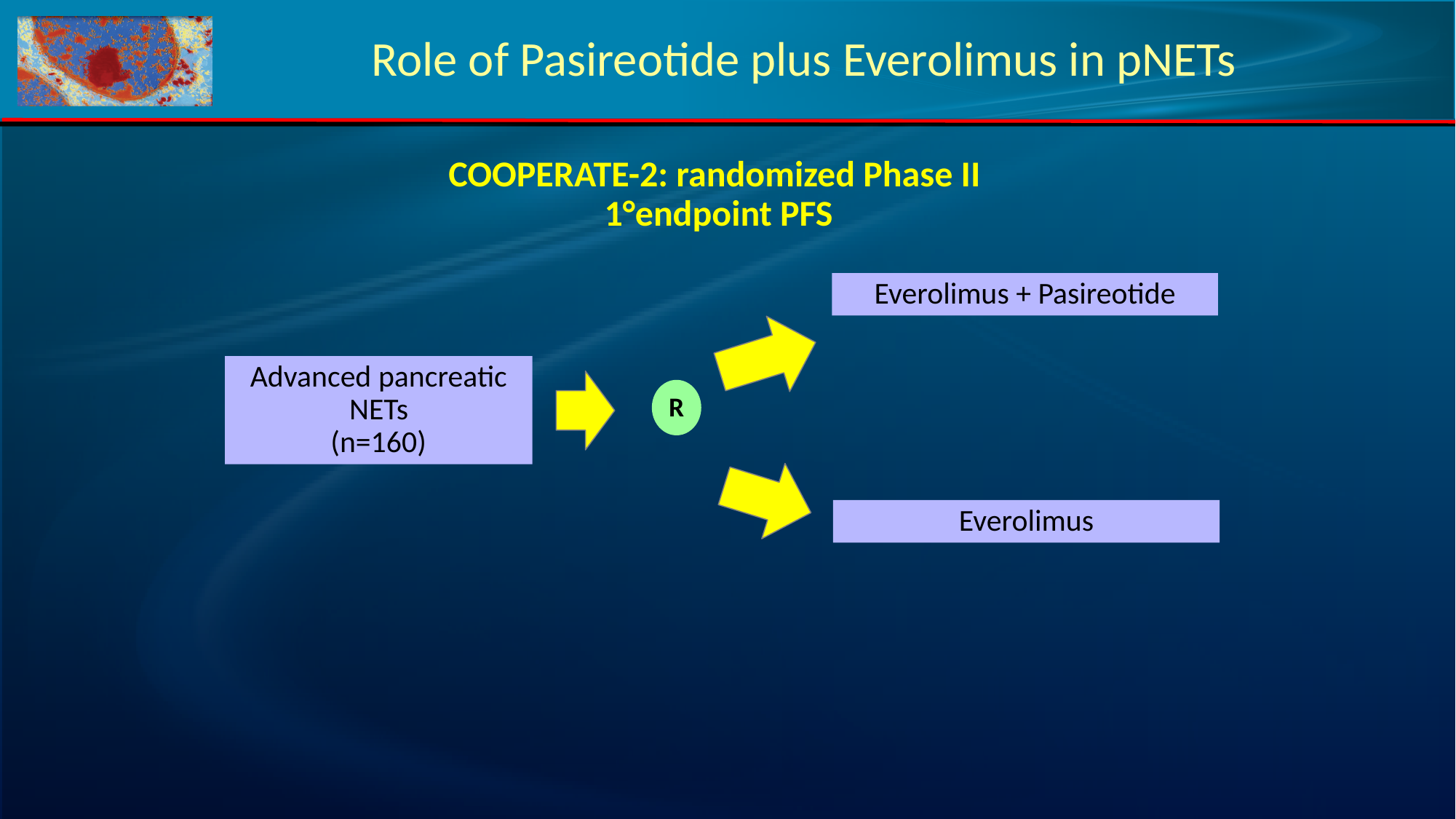

# Role of Pasireotide plus Everolimus in pNETs
COOPERATE-2: randomized Phase II
1°endpoint PFS

Everolimus + Pasireotide

Advanced pancreatic NETs
(n=160)

R

Everolimus